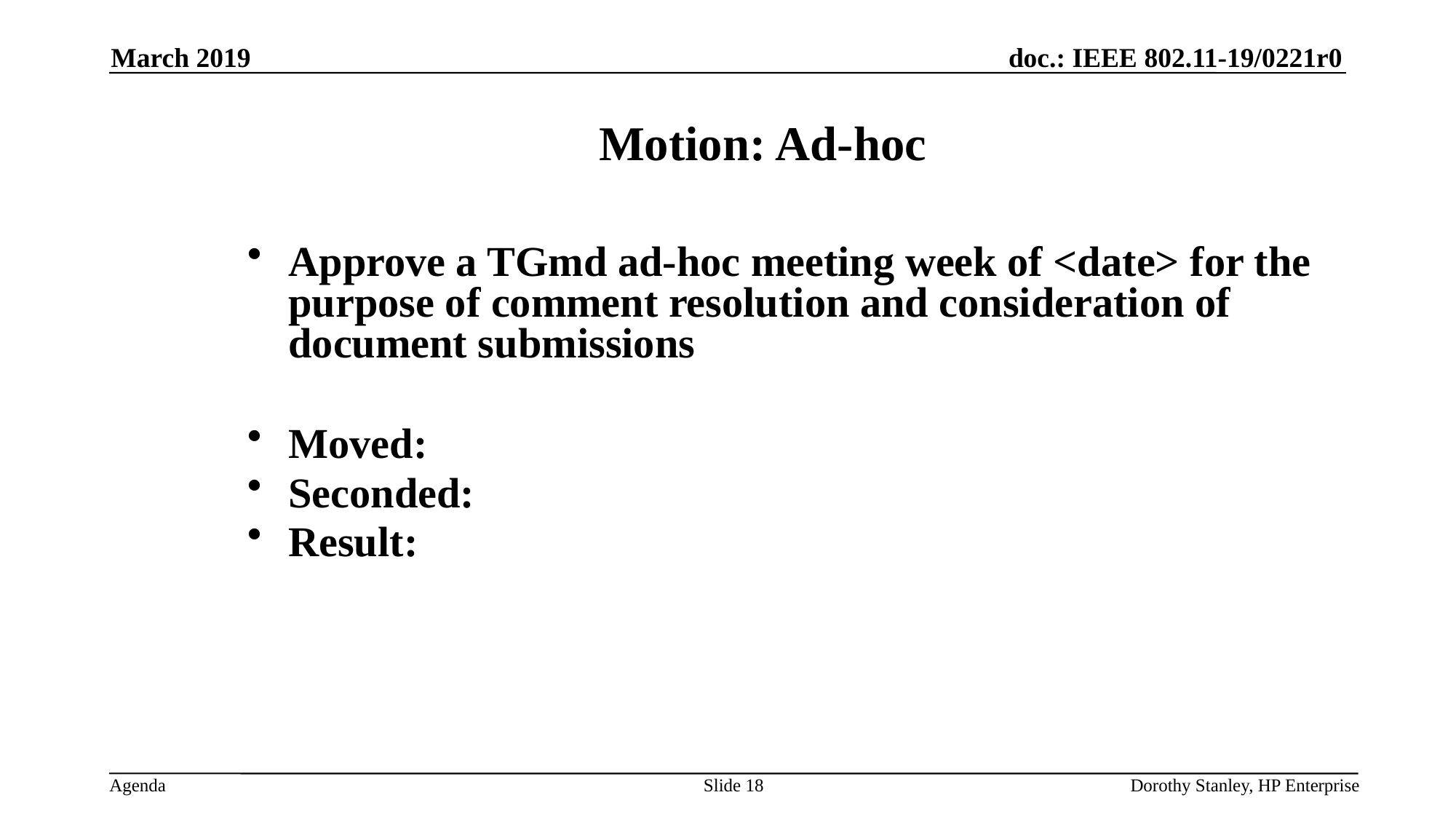

March 2019
Motion: Ad-hoc
Approve a TGmd ad-hoc meeting week of <date> for the purpose of comment resolution and consideration of document submissions
Moved:
Seconded:
Result:

Slide 18
Dorothy Stanley, HP Enterprise